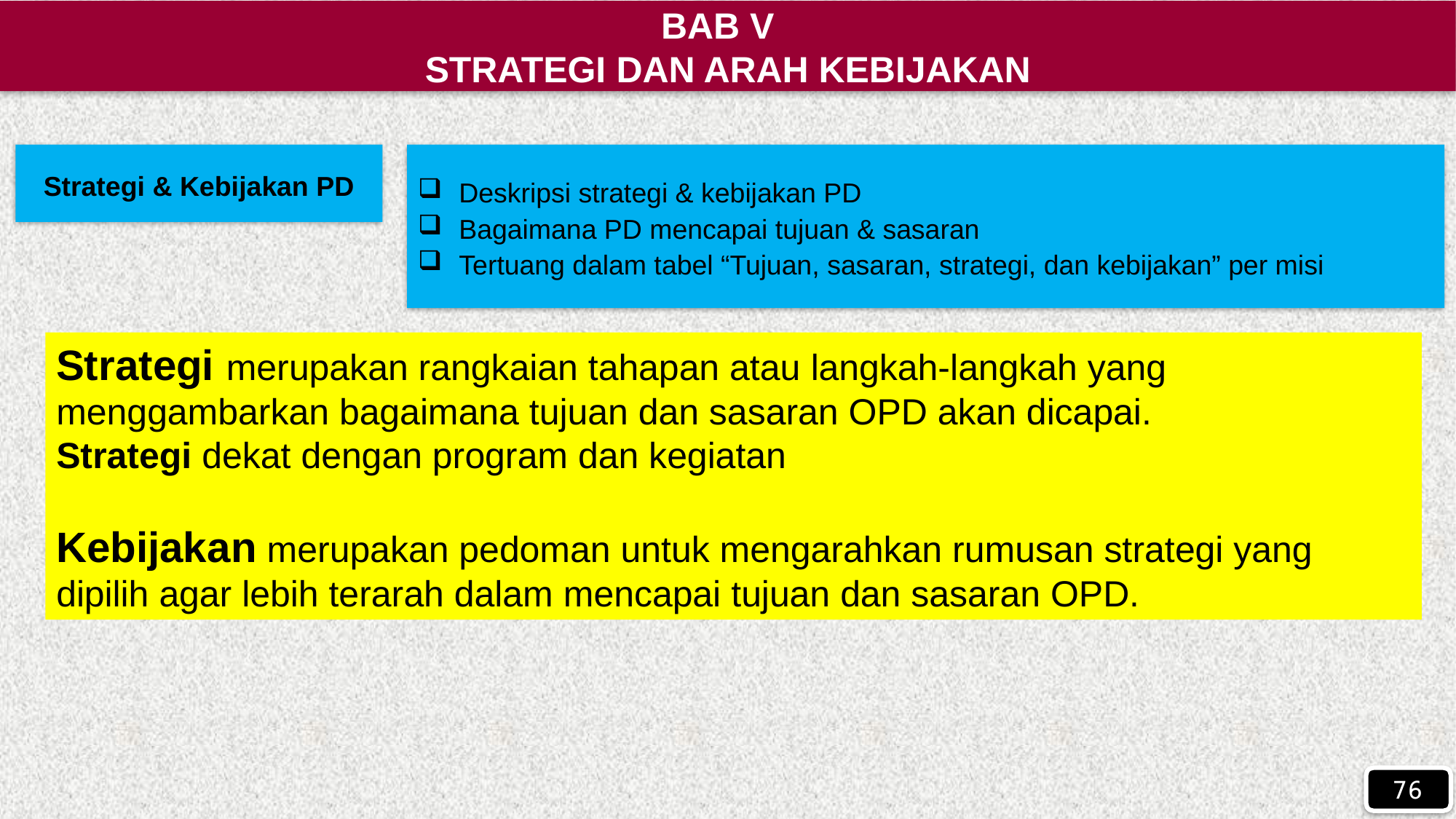

BAB V
STRATEGI DAN ARAH KEBIJAKAN
Strategi & Kebijakan PD
Deskripsi strategi & kebijakan PD
Bagaimana PD mencapai tujuan & sasaran
Tertuang dalam tabel “Tujuan, sasaran, strategi, dan kebijakan” per misi
Strategi merupakan rangkaian tahapan atau langkah-langkah yang menggambarkan bagaimana tujuan dan sasaran OPD akan dicapai.
Strategi dekat dengan program dan kegiatan

Kebijakan merupakan pedoman untuk mengarahkan rumusan strategi yang dipilih agar lebih terarah dalam mencapai tujuan dan sasaran OPD.
76